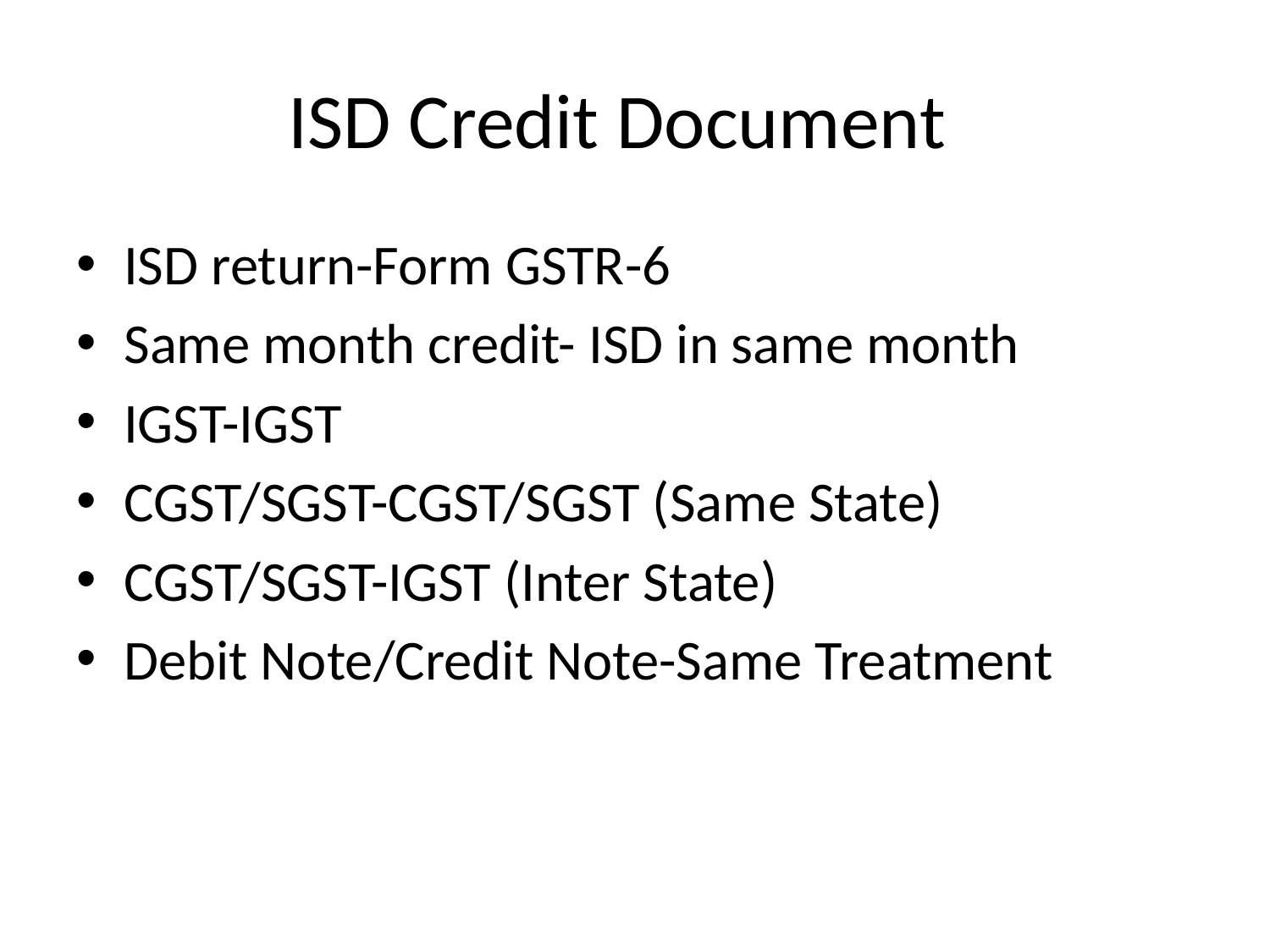

# ISD Credit Document
ISD return-Form GSTR-6
Same month credit- ISD in same month
IGST-IGST
CGST/SGST-CGST/SGST (Same State)
CGST/SGST-IGST (Inter State)
Debit Note/Credit Note-Same Treatment